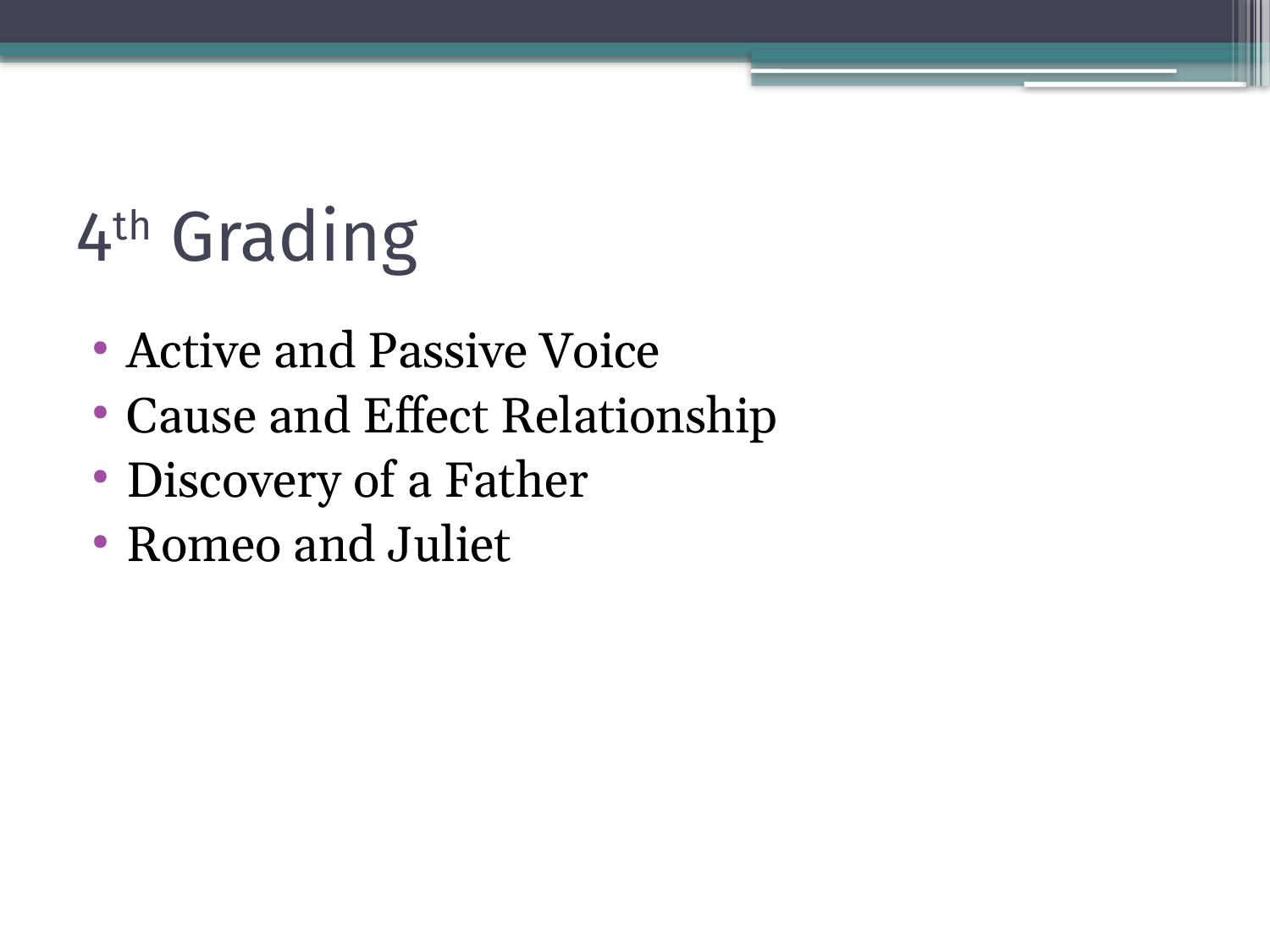

# 4th Grading
Active and Passive Voice
Cause and Effect Relationship
Discovery of a Father
Romeo and Juliet